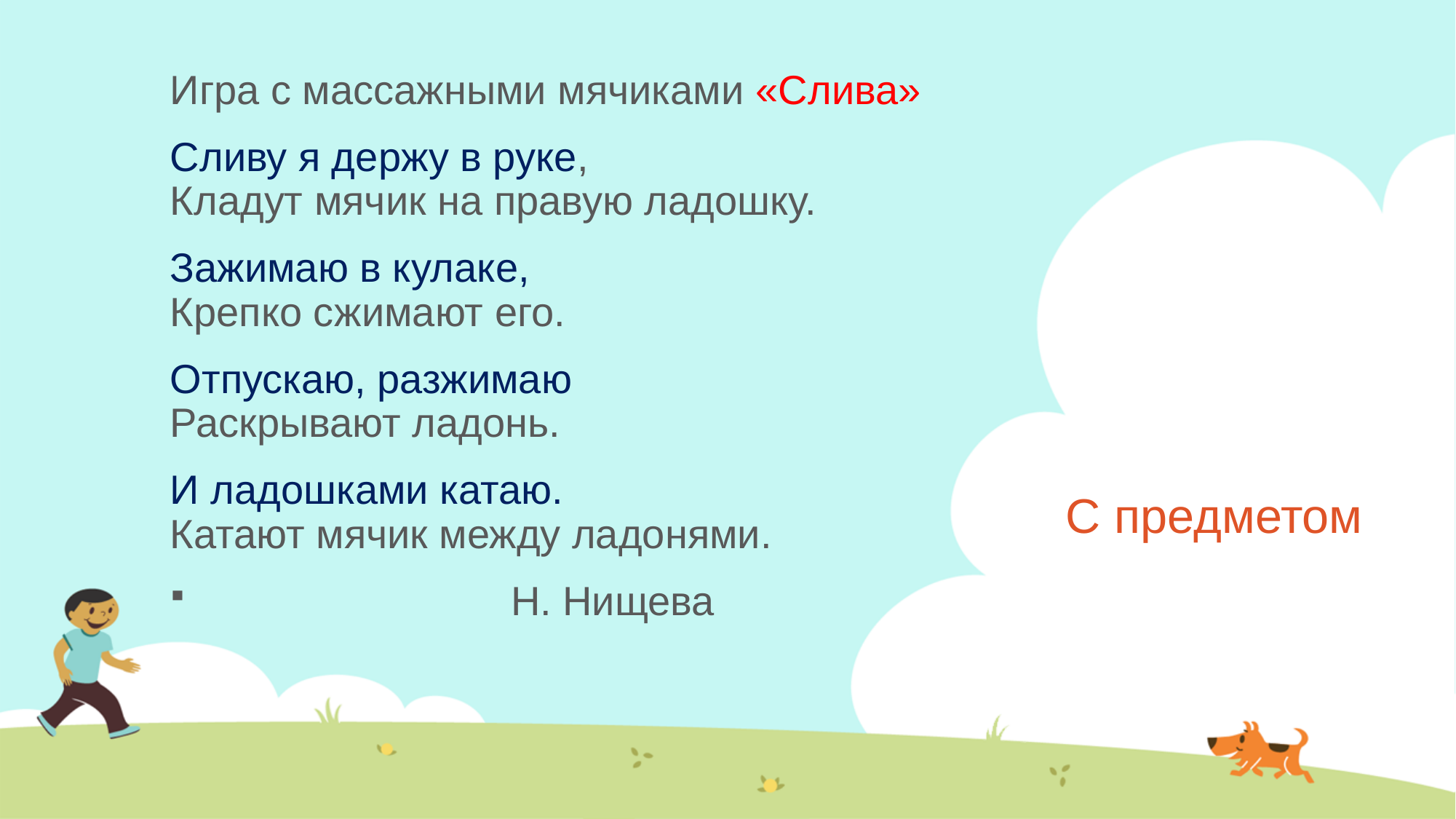

Игра с массажными мячиками «Слива»
Сливу я держу в руке,                                Кладут мячик на правую ладошку.
Зажимаю в кулаке,                                     Крепко сжимают его.
Отпускаю, разжимаю                                 Раскрывают ладонь.
И ладошками катаю.                                  Катают мячик между ладонями.
                            Н. Нищева

# С предметом